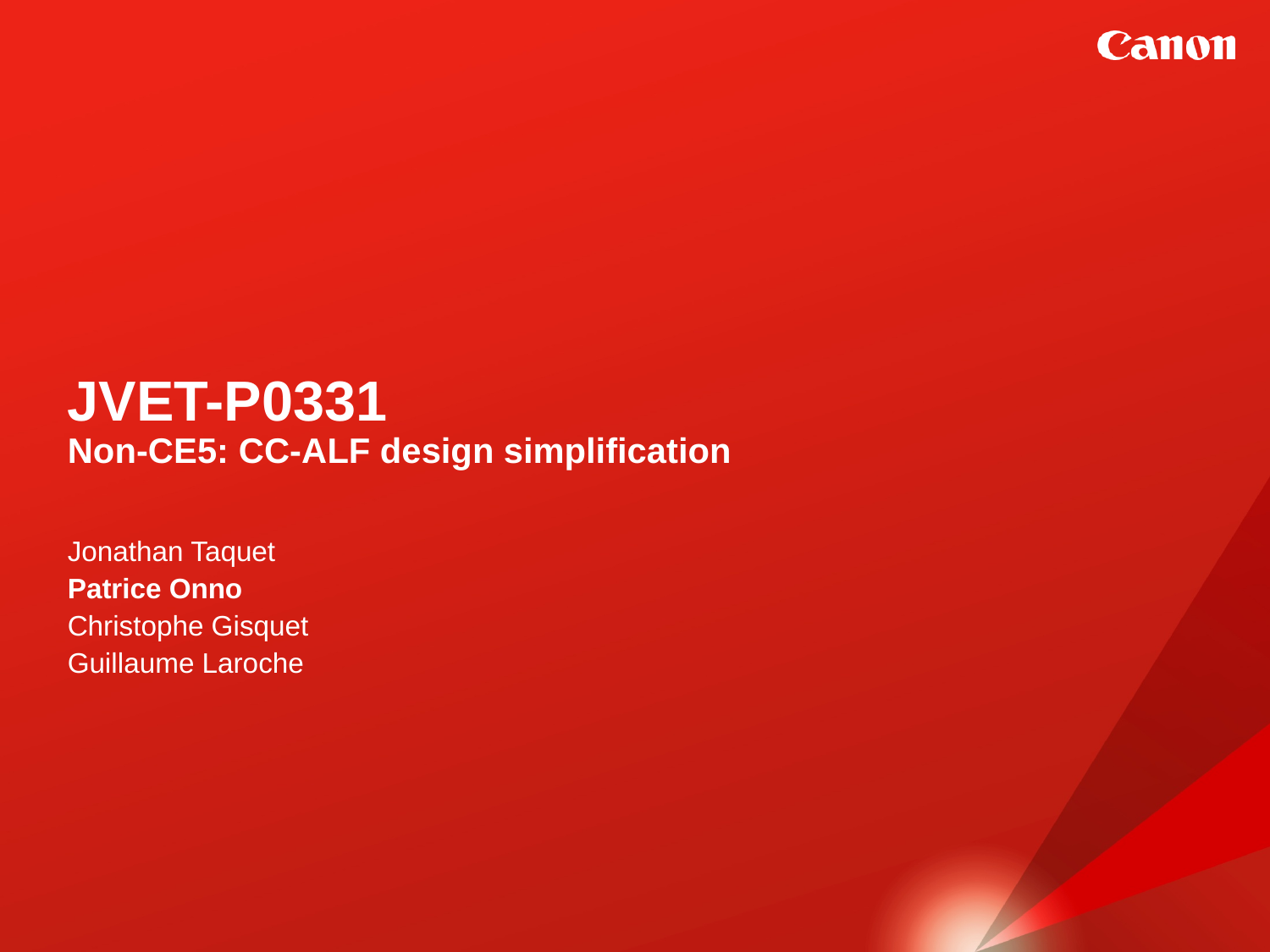

# JVET-P0331 Non-CE5: CC-ALF design simplification
Jonathan Taquet
Patrice Onno
Christophe Gisquet
Guillaume Laroche